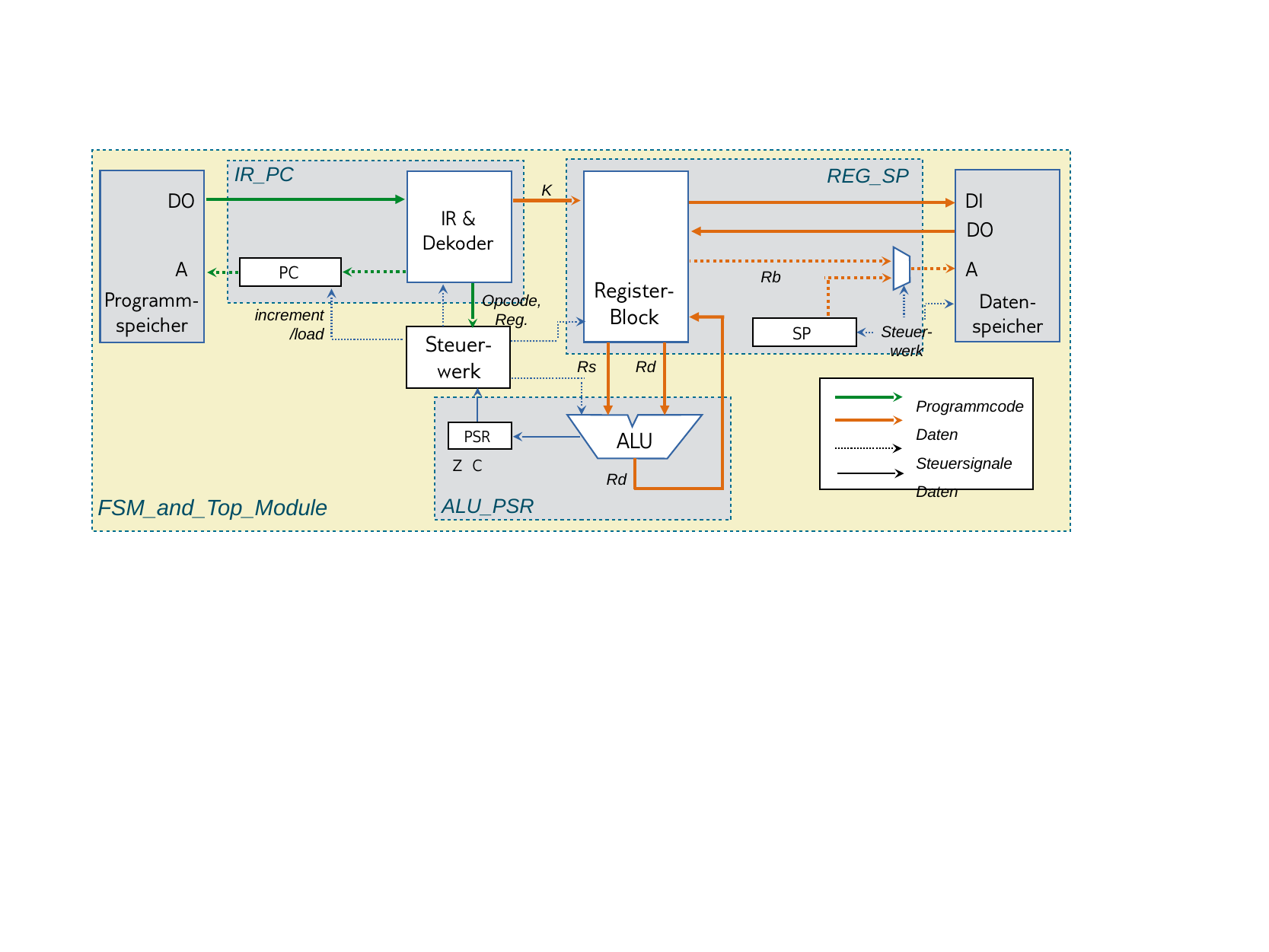

IR_PC
REG_SP

K
DO
DI

IR & Dekoder

DO

A
A
PC

Rb
Register-Block

Programm-
speicher

Daten-
speicher

Opcode, Reg.

increment
/load

Steuer-werk
SP

Steuer-werk

Rs
Rd

Programmcode
Daten
Steuersignale
Daten

PSR

C
Z
ALU

Rd
FSM_and_Top_Module
ALU_PSR